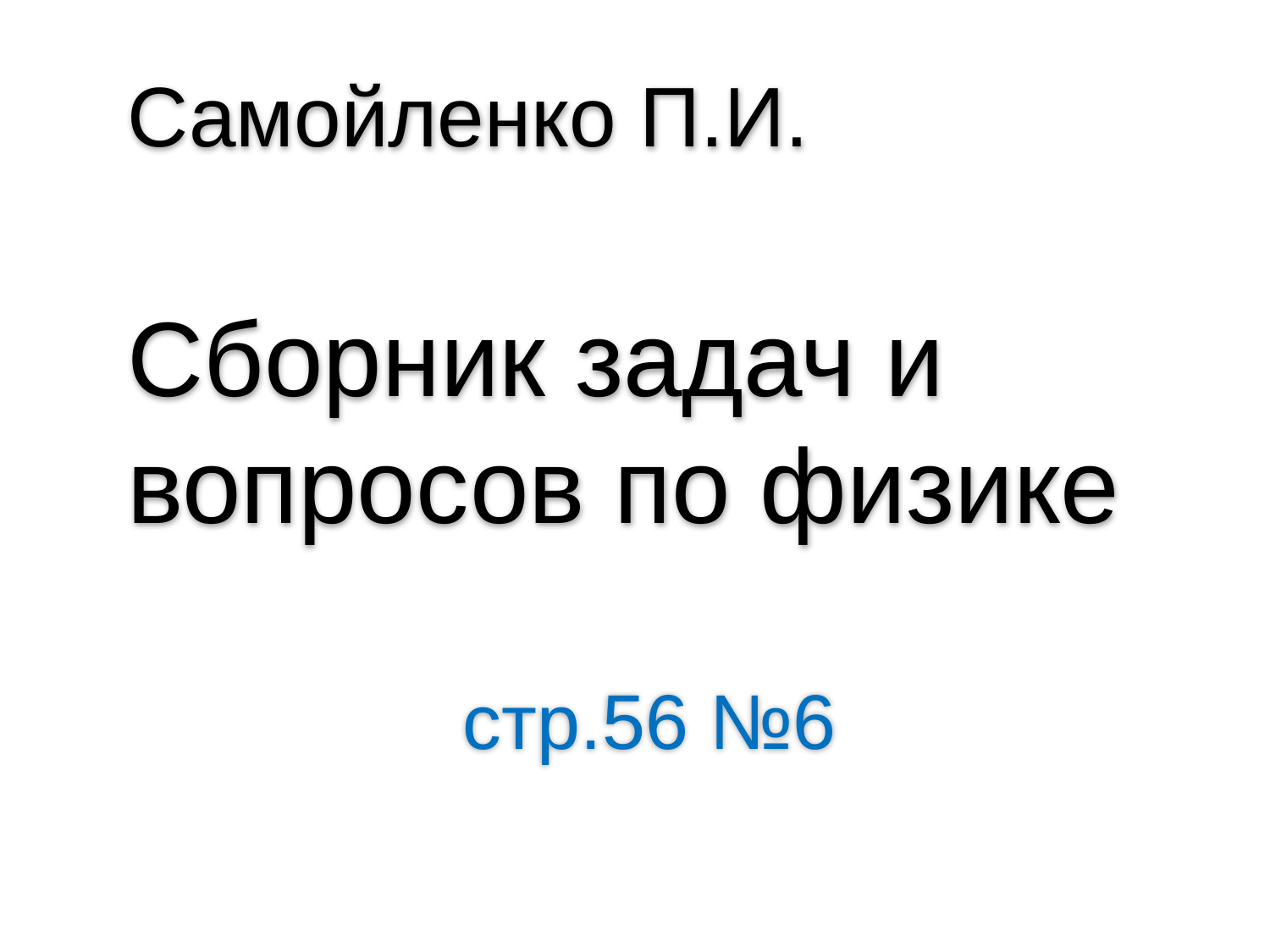

Самойленко П.И.

Сборник задач и вопросов по физике

стр.56 №6